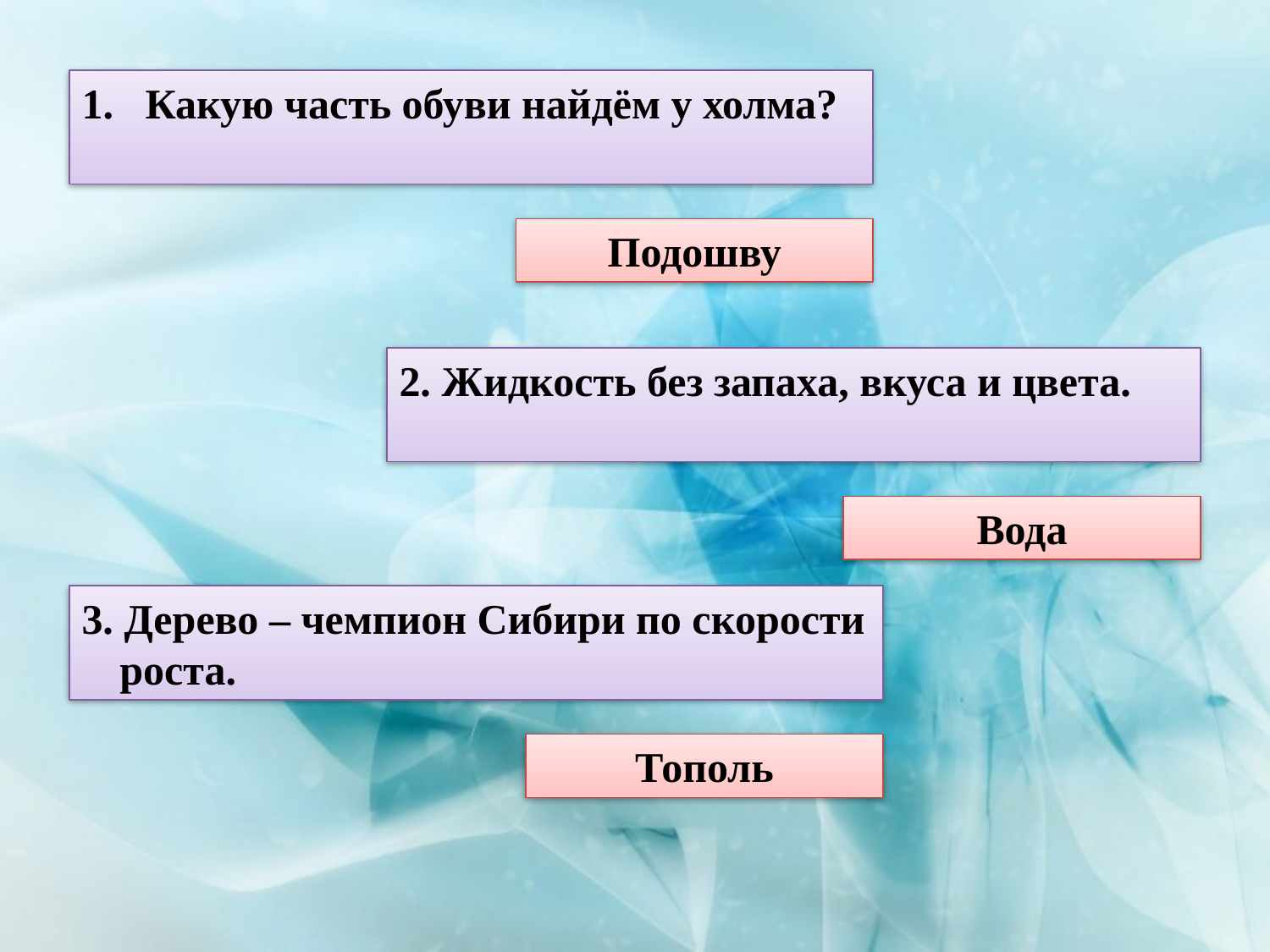

Какую часть обуви найдём у холма?

Подошву
2. Жидкость без запаха, вкуса и цвета.

Вода
3. Дерево – чемпион Сибири по скорости роста.
Тополь